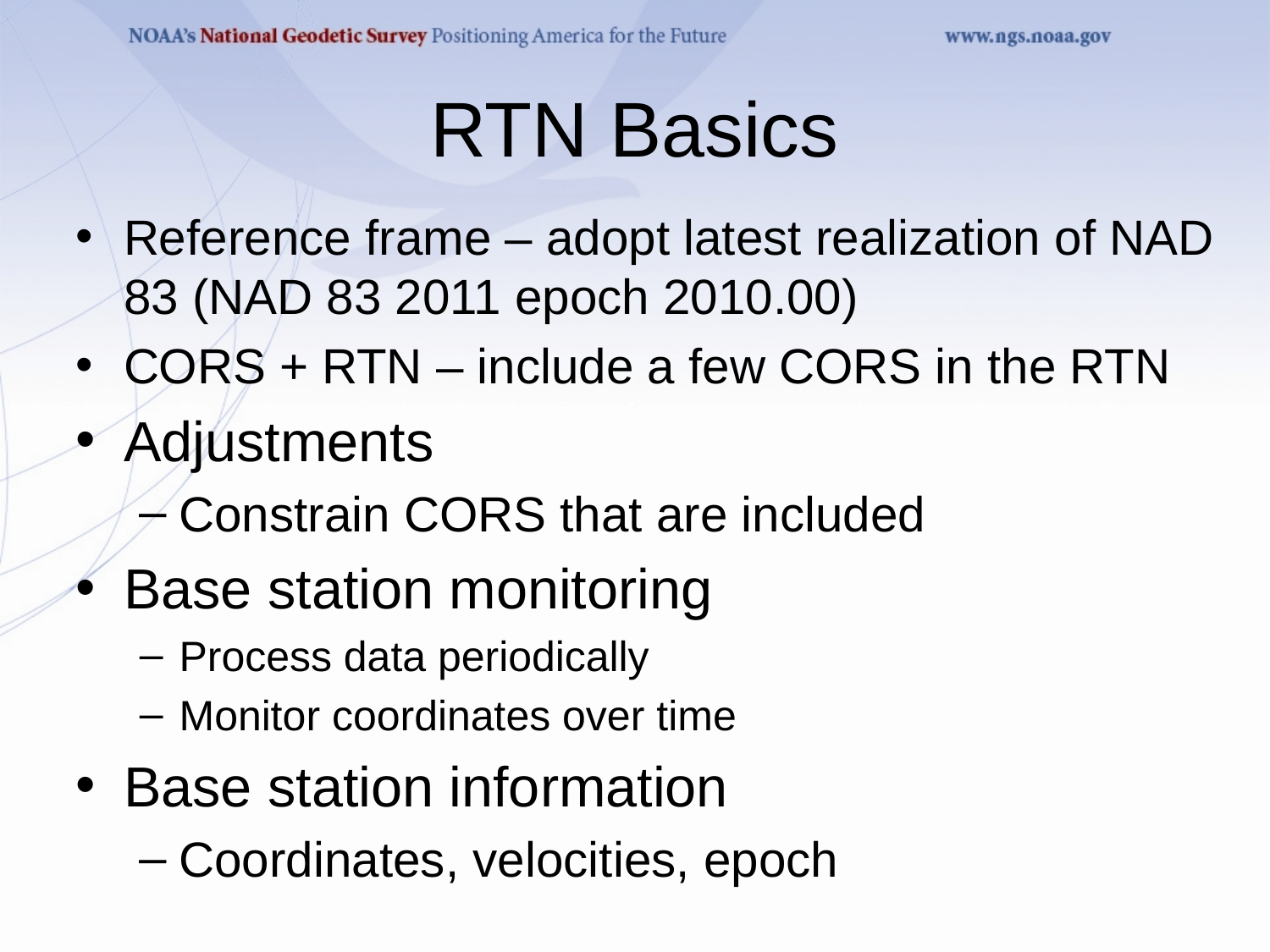

RTN Basics

Reference frame – adopt latest realization of NAD 83 (NAD 83 2011 epoch 2010.00)
CORS + RTN – include a few CORS in the RTN
Adjustments
Constrain CORS that are included
Base station monitoring
Process data periodically
Monitor coordinates over time
Base station information
Coordinates, velocities, epoch